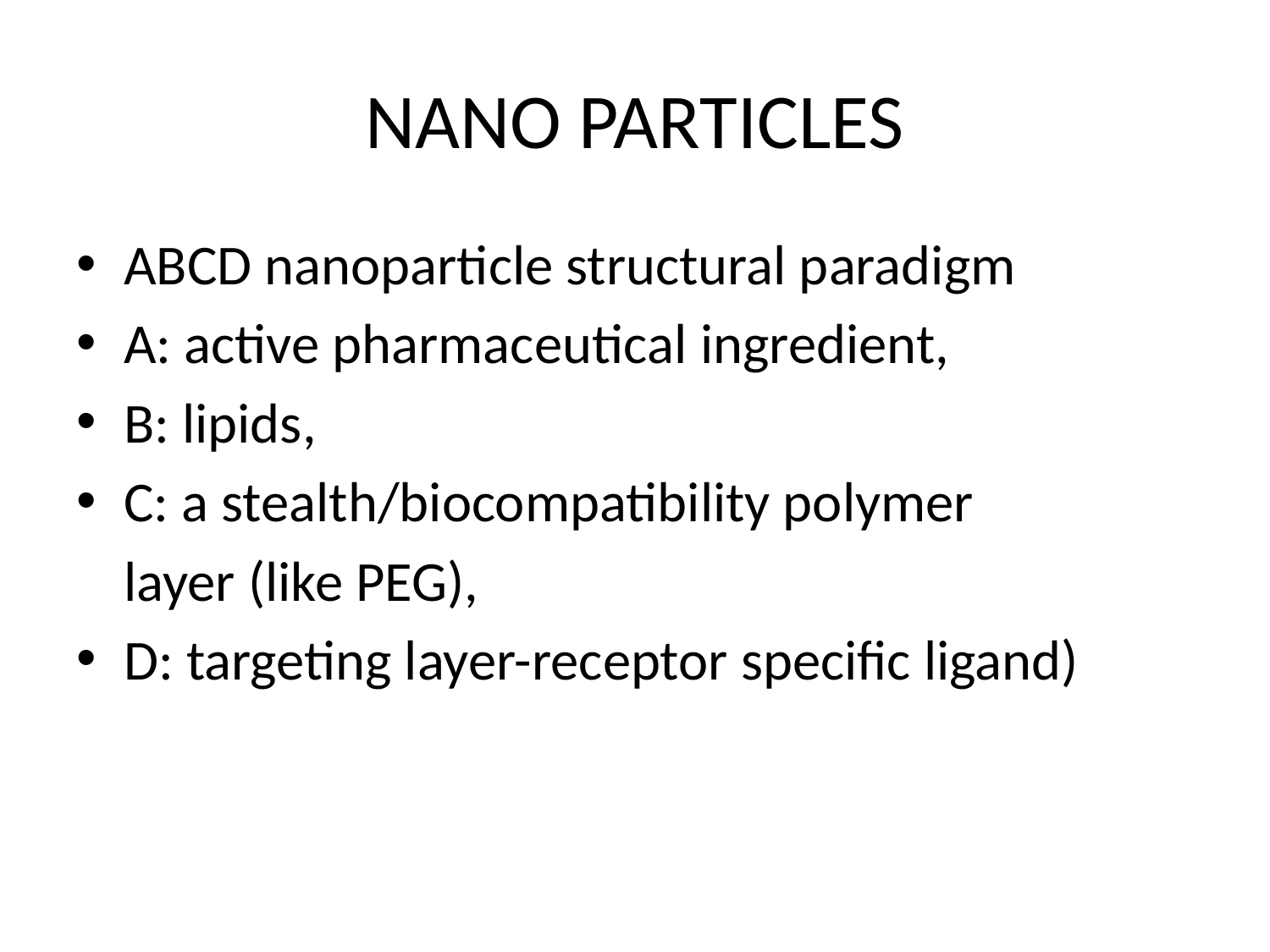

# NANO PARTICLES
ABCD nanoparticle structural paradigm
A: active pharmaceutical ingredient,
B: lipids,
C: a stealth/biocompatibility polymer
	layer (like PEG),
D: targeting layer-receptor specific ligand)